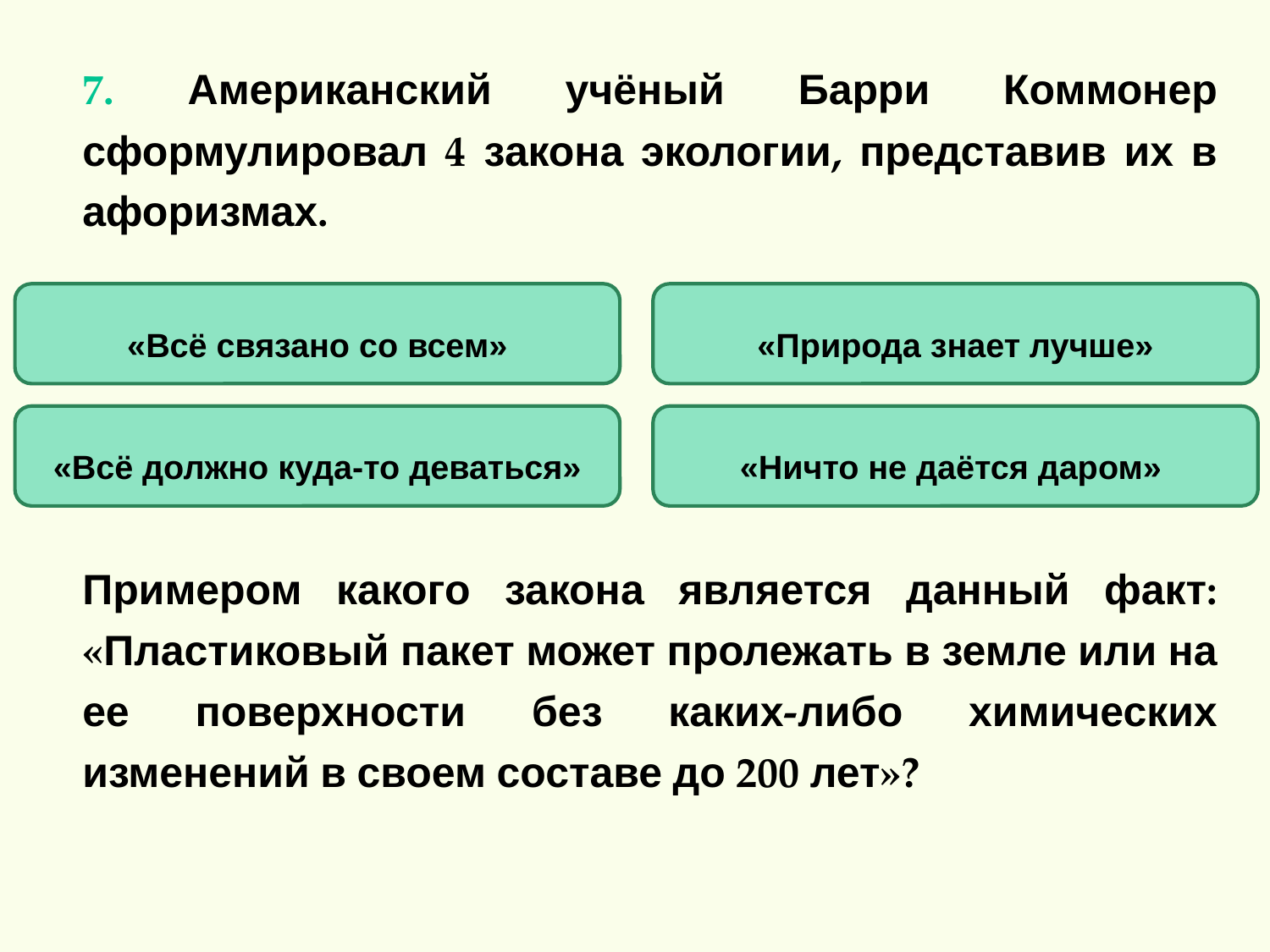

7. Американский учёный Барри Коммонер сформулировал 4 закона экологии, представив их в афоризмах.
«Всё связано со всем»
«Природа знает лучше»
«Всё должно куда-то деваться»
«Ничто не даётся даром»
Примером какого закона является данный факт: «Пластиковый пакет может пролежать в земле или на ее поверхности без каких-либо химических изменений в своем составе до 200 лет»?